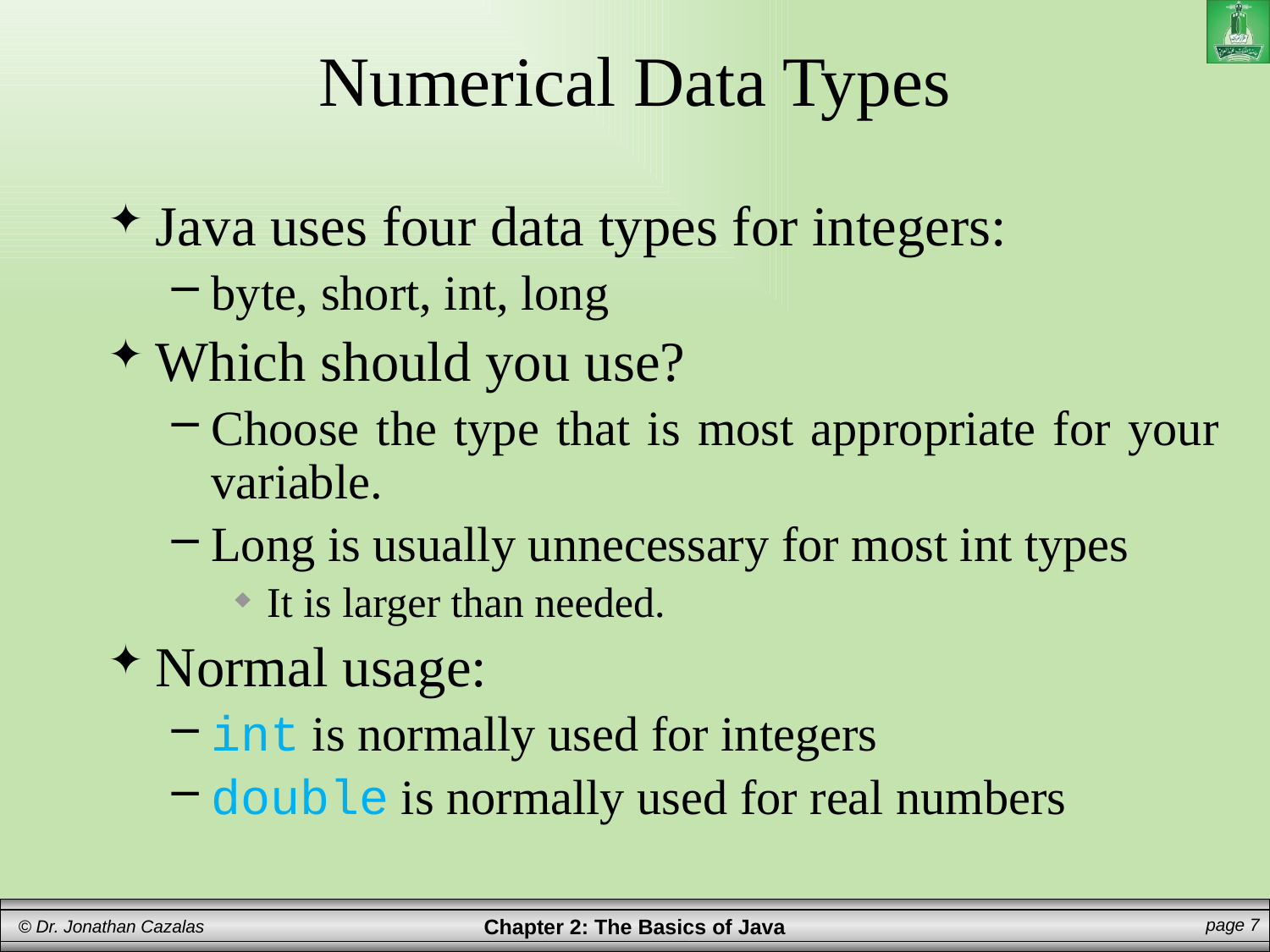

# Numerical Data Types
Java uses four data types for integers:
byte, short, int, long
Which should you use?
Choose the type that is most appropriate for your variable.
Long is usually unnecessary for most int types
It is larger than needed.
Normal usage:
int is normally used for integers
double is normally used for real numbers